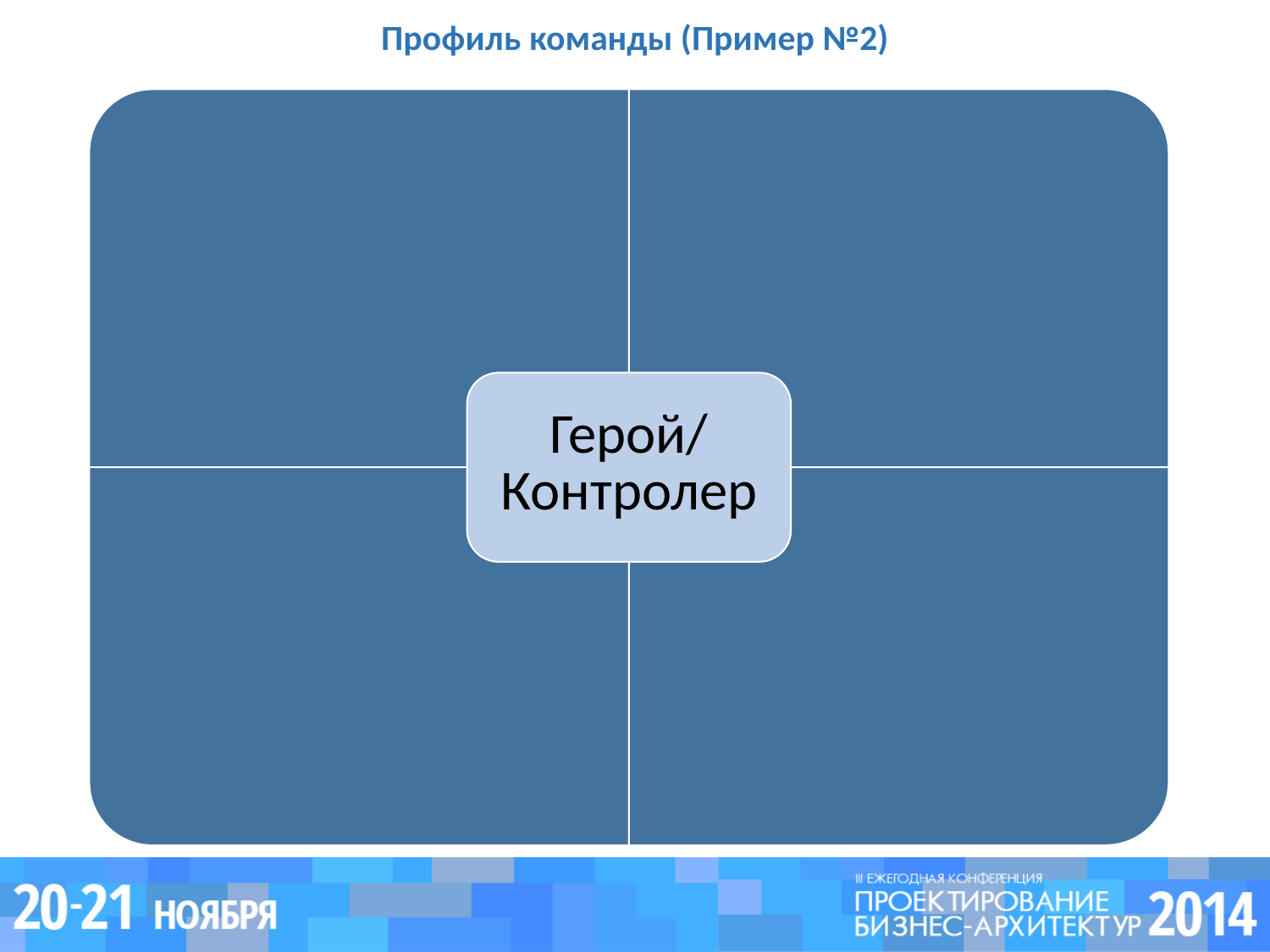

# Профиль команды (Пример №2)
Герой/
Контролер
Аналитик/
Вдохновитель
Рабочая пчелка
Рабочая пчелка/
Вдохновитель
Контролер/ Вдохновитель